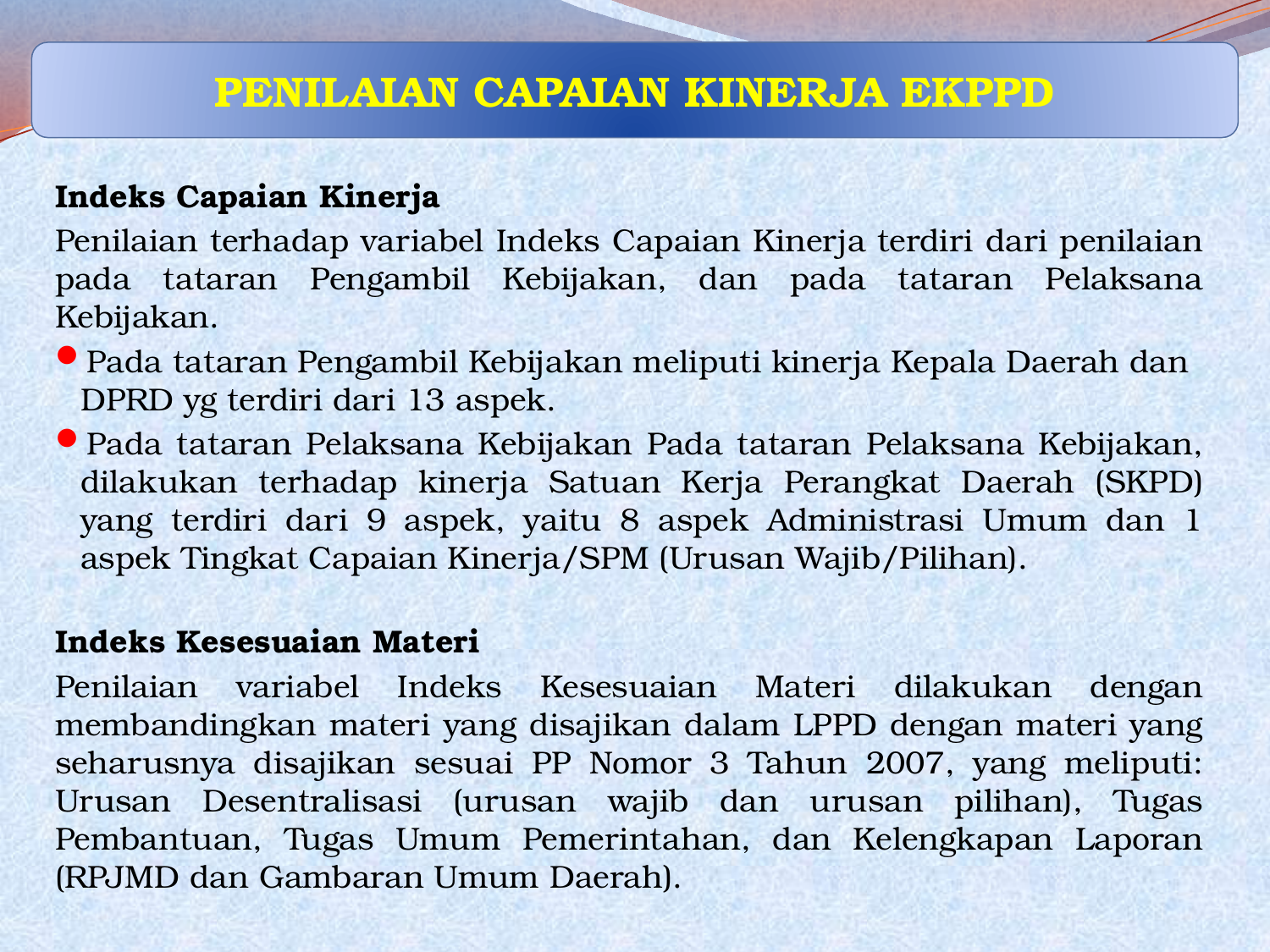

PENILAIAN CAPAIAN KINERJA EKPPD
Indeks Capaian Kinerja
Penilaian terhadap variabel Indeks Capaian Kinerja terdiri dari penilaian pada tataran Pengambil Kebijakan, dan pada tataran Pelaksana Kebijakan.
Pada tataran Pengambil Kebijakan meliputi kinerja Kepala Daerah dan DPRD yg terdiri dari 13 aspek.
Pada tataran Pelaksana Kebijakan Pada tataran Pelaksana Kebijakan, dilakukan terhadap kinerja Satuan Kerja Perangkat Daerah (SKPD) yang terdiri dari 9 aspek, yaitu 8 aspek Administrasi Umum dan 1 aspek Tingkat Capaian Kinerja/SPM (Urusan Wajib/Pilihan).

Indeks Kesesuaian Materi
Penilaian variabel Indeks Kesesuaian Materi dilakukan dengan membandingkan materi yang disajikan dalam LPPD dengan materi yang seharusnya disajikan sesuai PP Nomor 3 Tahun 2007, yang meliputi: Urusan Desentralisasi (urusan wajib dan urusan pilihan), Tugas Pembantuan, Tugas Umum Pemerintahan, dan Kelengkapan Laporan (RPJMD dan Gambaran Umum Daerah).